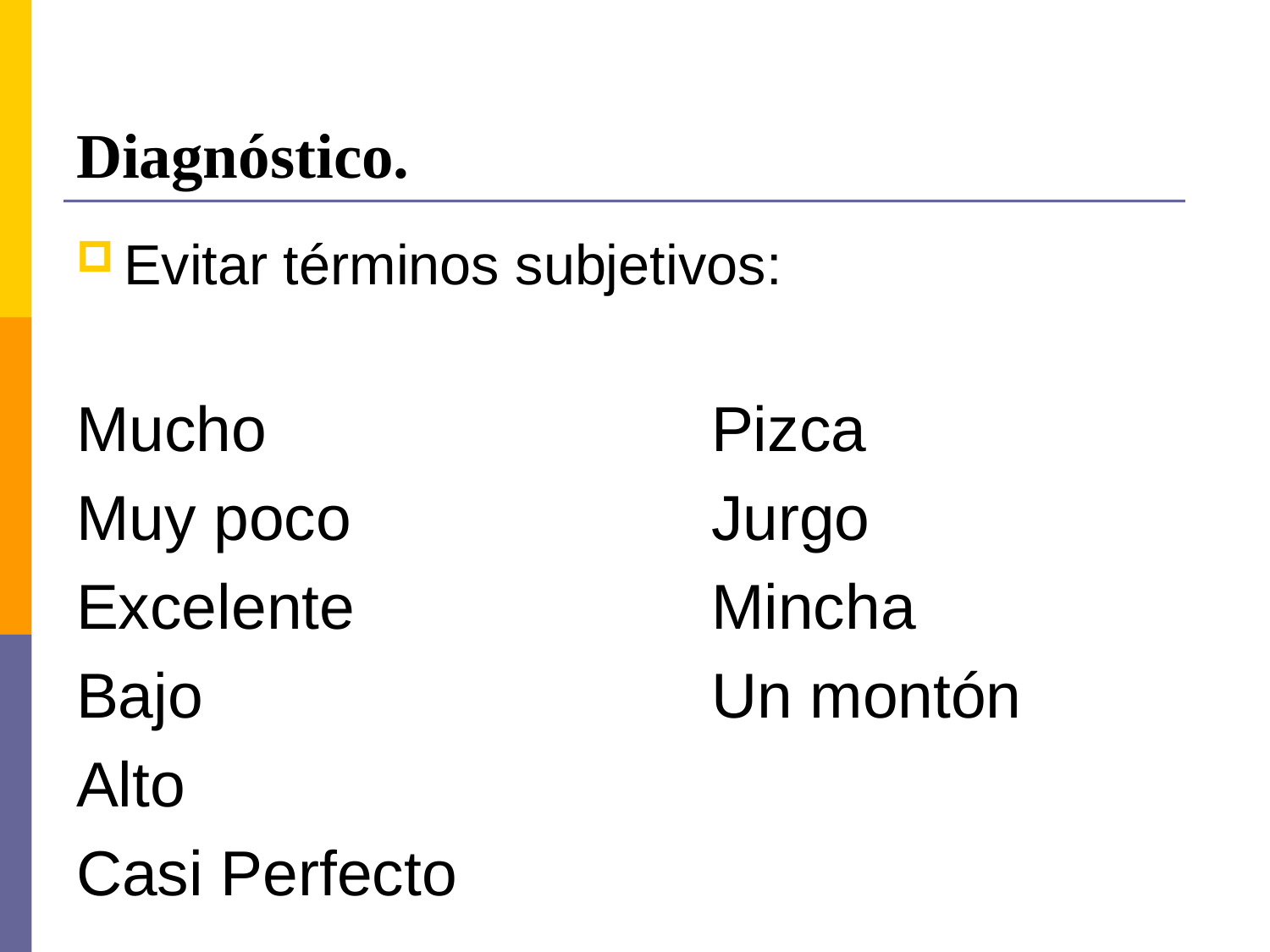

# Diagnóstico.
Evitar términos subjetivos:

Mucho				Pizca
Muy poco			Jurgo
Excelente			Mincha
Bajo				Un montón
Alto
Casi Perfecto